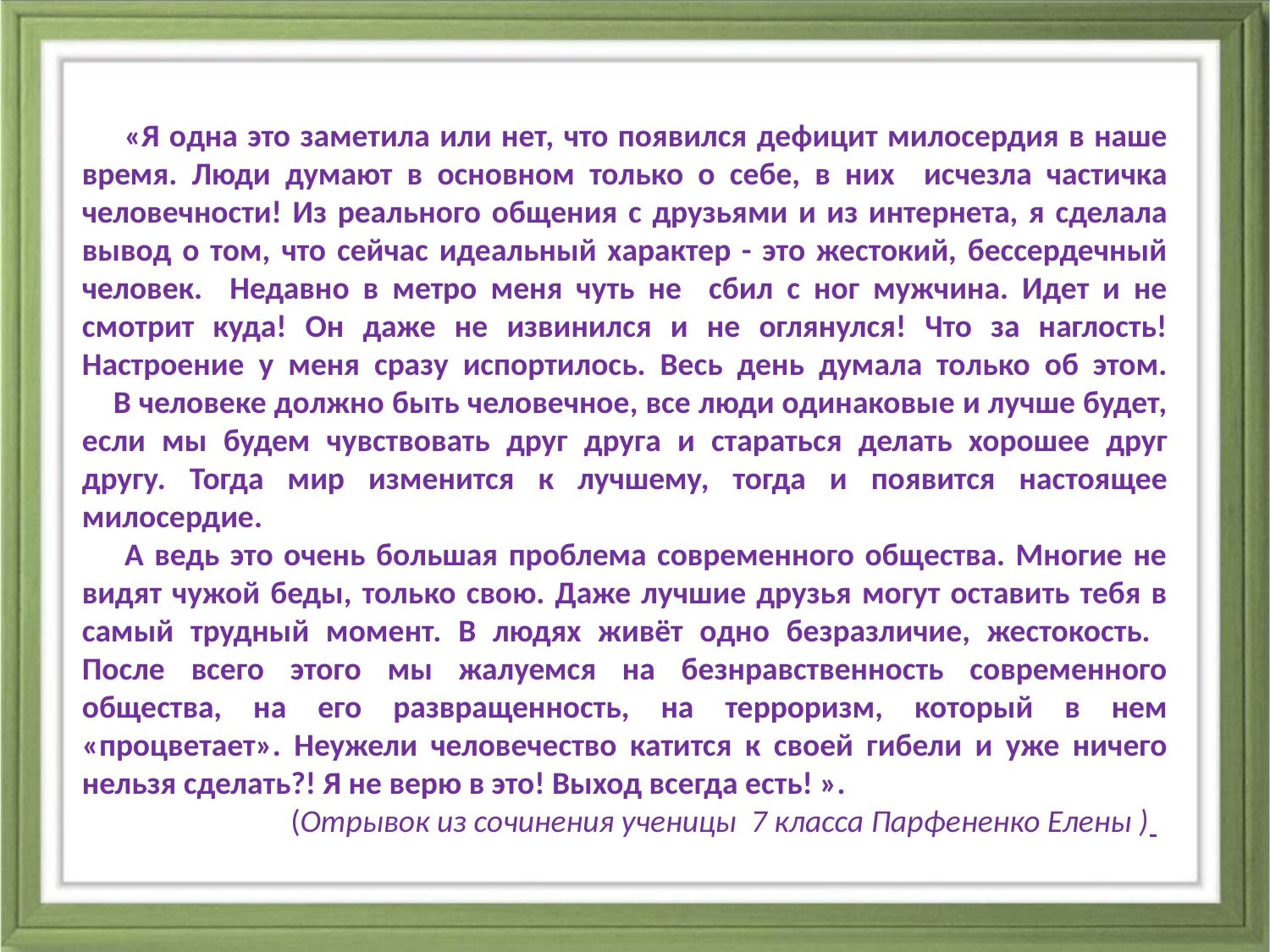

«Я одна это заметила или нет, что появился дефицит милосердия в наше время. Люди думают в основном только о себе, в них  исчезла частичка человечности! Из реального общения с друзьями и из интернета, я сделала вывод о том, что сейчас идеальный характер - это жестокий, бессердечный человек.  Недавно в метро меня чуть не  сбил с ног мужчина. Идет и не смотрит куда! Он даже не извинился и не оглянулся! Что за наглость! Настроение у меня сразу испортилось. Весь день думала только об этом.
    В человеке должно быть человечное, все люди одинаковые и лучше будет, если мы будем чувствовать друг друга и стараться делать хорошее друг другу. Тогда мир изменится к лучшему, тогда и появится настоящее милосердие.
    А ведь это очень большая проблема современного общества. Многие не видят чужой беды, только свою. Даже лучшие друзья могут оставить тебя в самый трудный момент. В людях живёт одно безразличие, жестокость.  После всего этого мы жалуемся на безнравственность современного общества, на его развращенность, на терроризм, который в нем «процветает». Неужели человечество катится к своей гибели и уже ничего нельзя сделать?! Я не верю в это! Выход всегда есть! ».
                             (Отрывок из сочинения ученицы  7 класса Парфененко Елены )